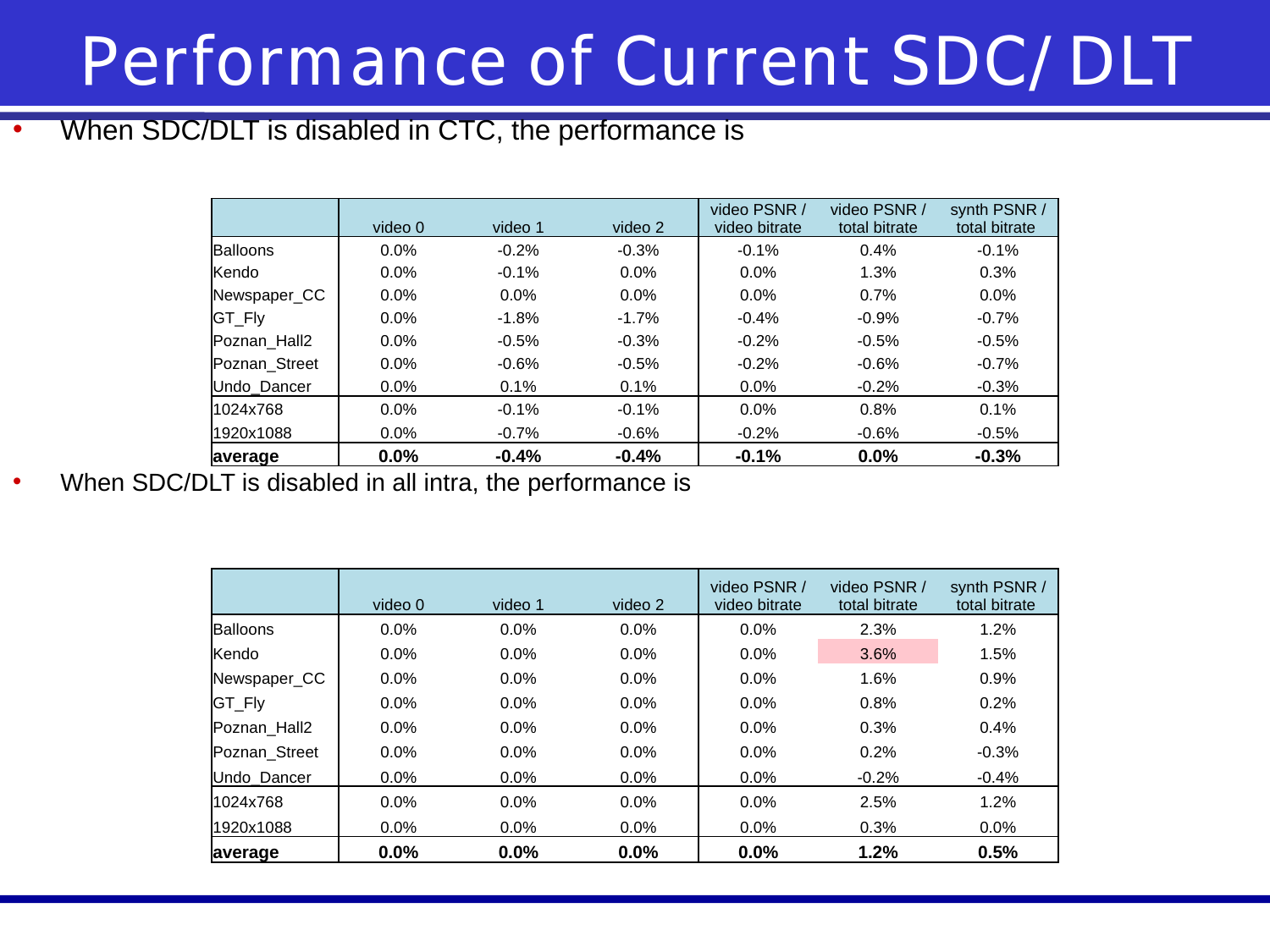

# Performance of Current SDC/DLT
When SDC/DLT is disabled in CTC, the performance is

When SDC/DLT is disabled in all intra, the performance is

|  | video 0 | video 1 | video 2 | video PSNR / video bitrate | video PSNR / total bitrate | synth PSNR / total bitrate |
| --- | --- | --- | --- | --- | --- | --- |
| Balloons | 0.0% | -0.2% | -0.3% | -0.1% | 0.4% | -0.1% |
| Kendo | 0.0% | -0.1% | 0.0% | 0.0% | 1.3% | 0.3% |
| Newspaper\_CC | 0.0% | 0.0% | 0.0% | 0.0% | 0.7% | 0.0% |
| GT\_Fly | 0.0% | -1.8% | -1.7% | -0.4% | -0.9% | -0.7% |
| Poznan\_Hall2 | 0.0% | -0.5% | -0.3% | -0.2% | -0.5% | -0.5% |
| Poznan\_Street | 0.0% | -0.6% | -0.5% | -0.2% | -0.6% | -0.7% |
| Undo\_Dancer | 0.0% | 0.1% | 0.1% | 0.0% | -0.2% | -0.3% |
| 1024x768 | 0.0% | -0.1% | -0.1% | 0.0% | 0.8% | 0.1% |
| 1920x1088 | 0.0% | -0.7% | -0.6% | -0.2% | -0.6% | -0.5% |
| average | 0.0% | -0.4% | -0.4% | -0.1% | 0.0% | -0.3% |
|  | video 0 | video 1 | video 2 | video PSNR / video bitrate | video PSNR / total bitrate | synth PSNR / total bitrate |
| --- | --- | --- | --- | --- | --- | --- |
| Balloons | 0.0% | 0.0% | 0.0% | 0.0% | 2.3% | 1.2% |
| Kendo | 0.0% | 0.0% | 0.0% | 0.0% | 3.6% | 1.5% |
| Newspaper\_CC | 0.0% | 0.0% | 0.0% | 0.0% | 1.6% | 0.9% |
| GT\_Fly | 0.0% | 0.0% | 0.0% | 0.0% | 0.8% | 0.2% |
| Poznan\_Hall2 | 0.0% | 0.0% | 0.0% | 0.0% | 0.3% | 0.4% |
| Poznan\_Street | 0.0% | 0.0% | 0.0% | 0.0% | 0.2% | -0.3% |
| Undo\_Dancer | 0.0% | 0.0% | 0.0% | 0.0% | -0.2% | -0.4% |
| 1024x768 | 0.0% | 0.0% | 0.0% | 0.0% | 2.5% | 1.2% |
| 1920x1088 | 0.0% | 0.0% | 0.0% | 0.0% | 0.3% | 0.0% |
| average | 0.0% | 0.0% | 0.0% | 0.0% | 1.2% | 0.5% |
3